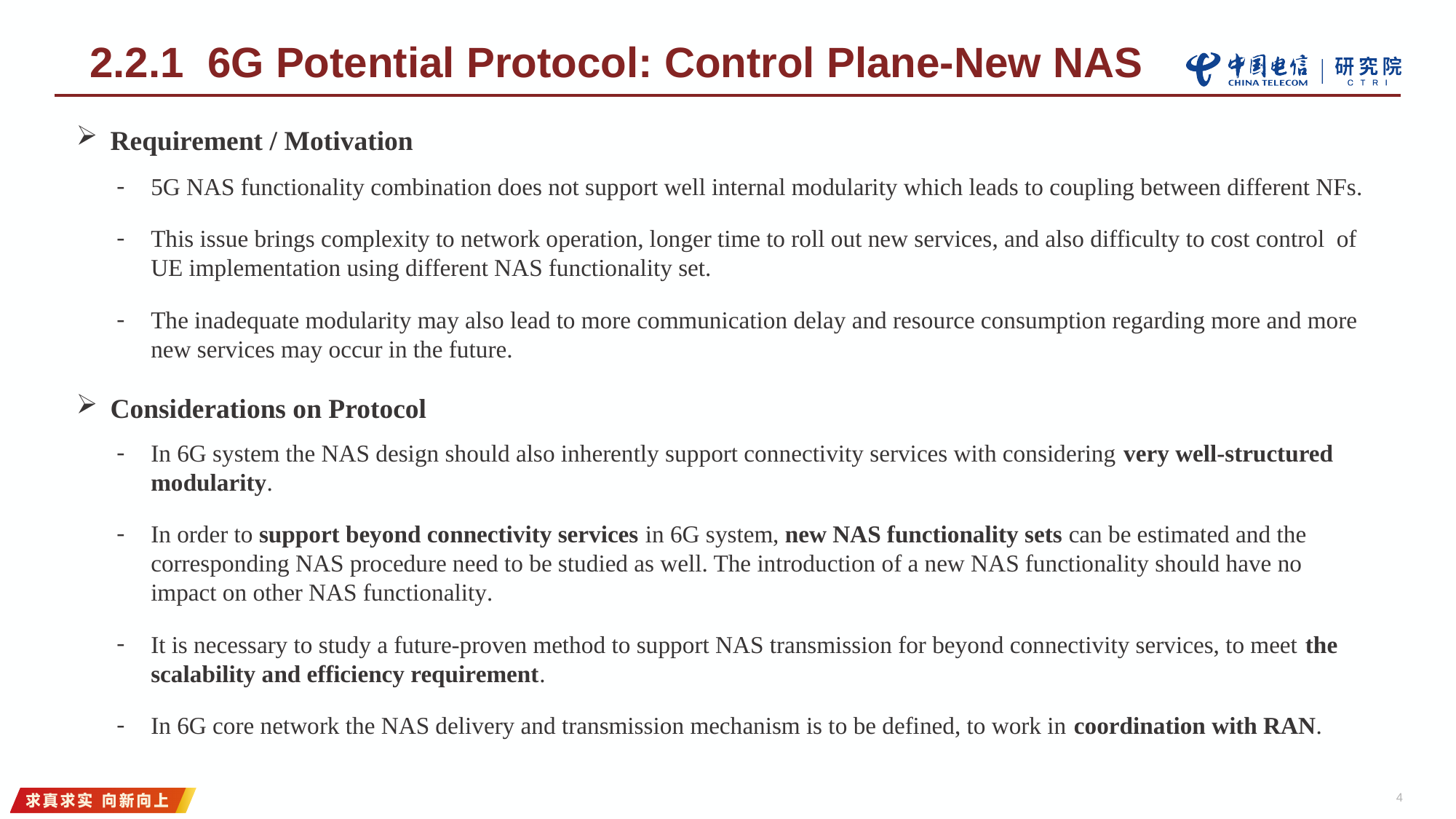

2.2.1  6G Potential Protocol: Control Plane-New NAS
Requirement / Motivation
5G NAS functionality combination does not support well internal modularity which leads to coupling between different NFs.
This issue brings complexity to network operation, longer time to roll out new services, and also difficulty to cost control  of UE implementation using different NAS functionality set.
The inadequate modularity may also lead to more communication delay and resource consumption regarding more and more new services may occur in the future.
Considerations on Protocol
In 6G system the NAS design should also inherently support connectivity services with considering very well-structured modularity.
In order to support beyond connectivity services in 6G system, new NAS functionality sets can be estimated and the corresponding NAS procedure need to be studied as well. The introduction of a new NAS functionality should have no impact on other NAS functionality.
It is necessary to study a future-proven method to support NAS transmission for beyond connectivity services, to meet the scalability and efficiency requirement.
In 6G core network the NAS delivery and transmission mechanism is to be defined, to work in coordination with RAN.